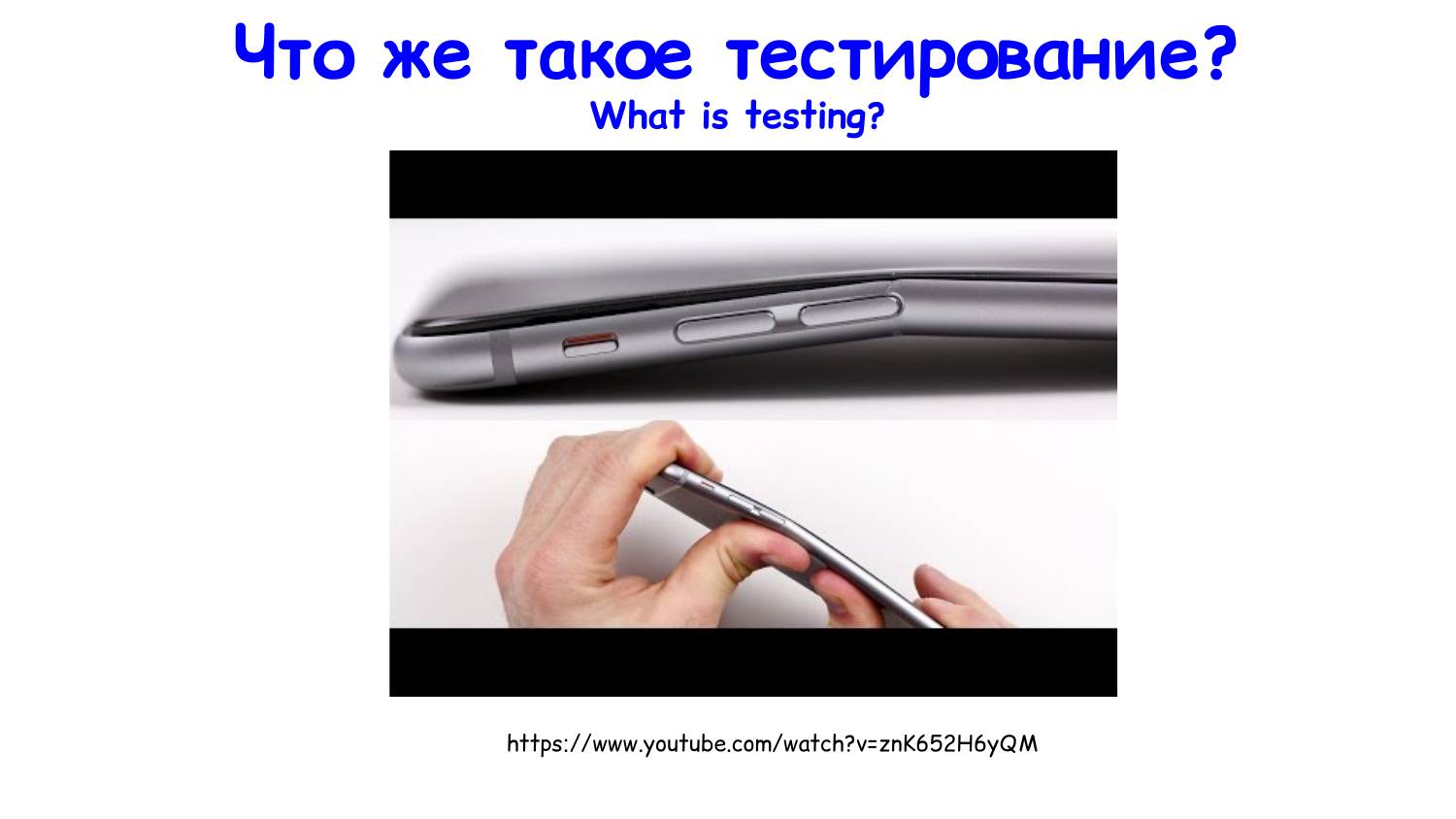

# Что же такое тестирование?
What is testing?

https://www.youtube.com/watch?v=znK652H6yQM